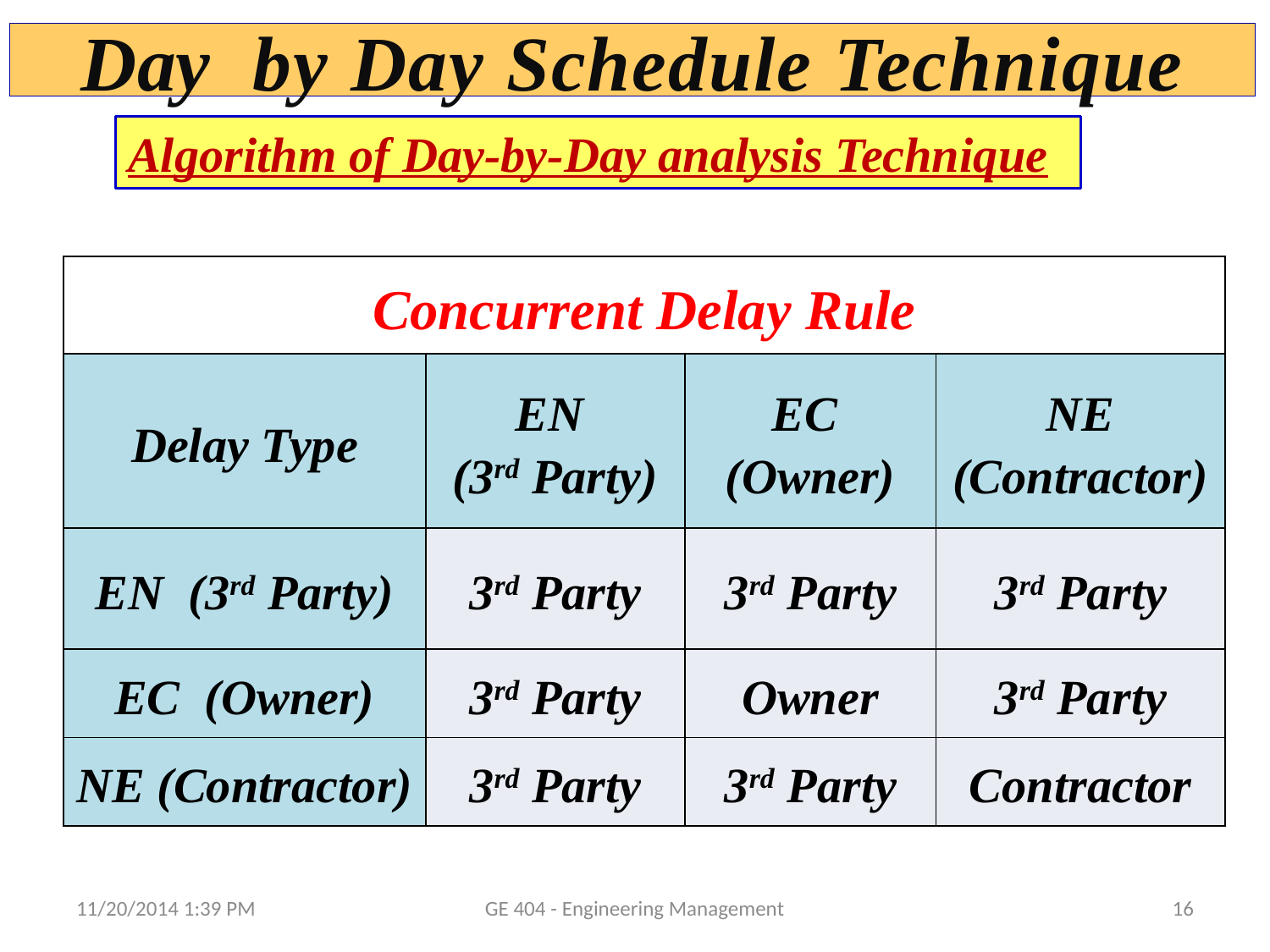

# Day  by Day Schedule Technique
Algorithm of Day-by-Day analysis Technique
| Concurrent Delay Rule |  |  |  |
| --- | --- | --- | --- |
| Delay Type | EN (3rd Party) | EC (Owner) | NE (Contractor) |
| EN (3rd Party) | 3rd Party | 3rd Party | 3rd Party |
| EC (Owner) | 3rd Party | Owner | 3rd Party |
| NE (Contractor) | 3rd Party | 3rd Party | Contractor |
11/20/2014 1:39 PM
GE 404 - Engineering Management
16